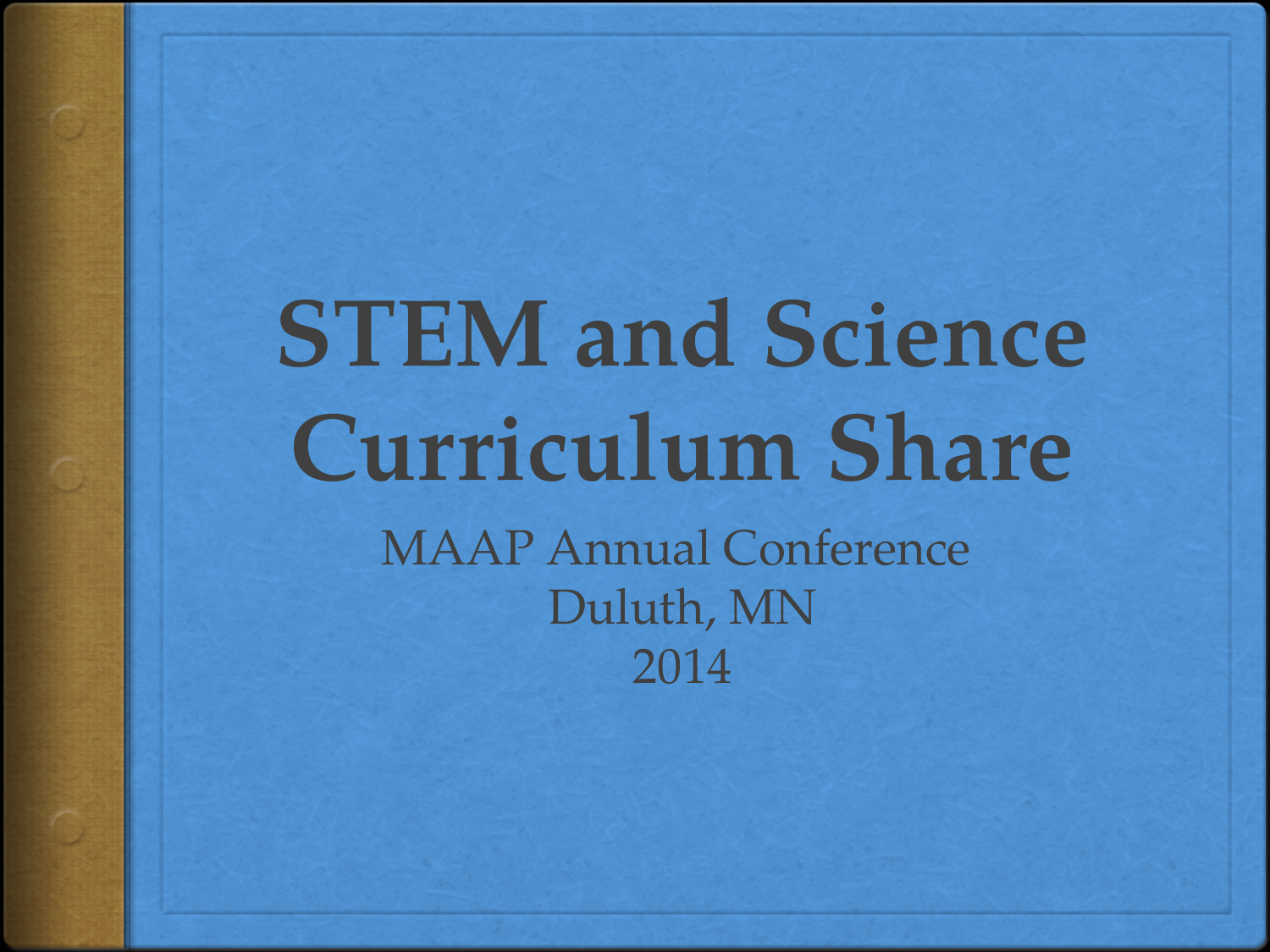

# STEM and Science Curriculum Share
MAAP Annual Conference
Duluth, MN
2014